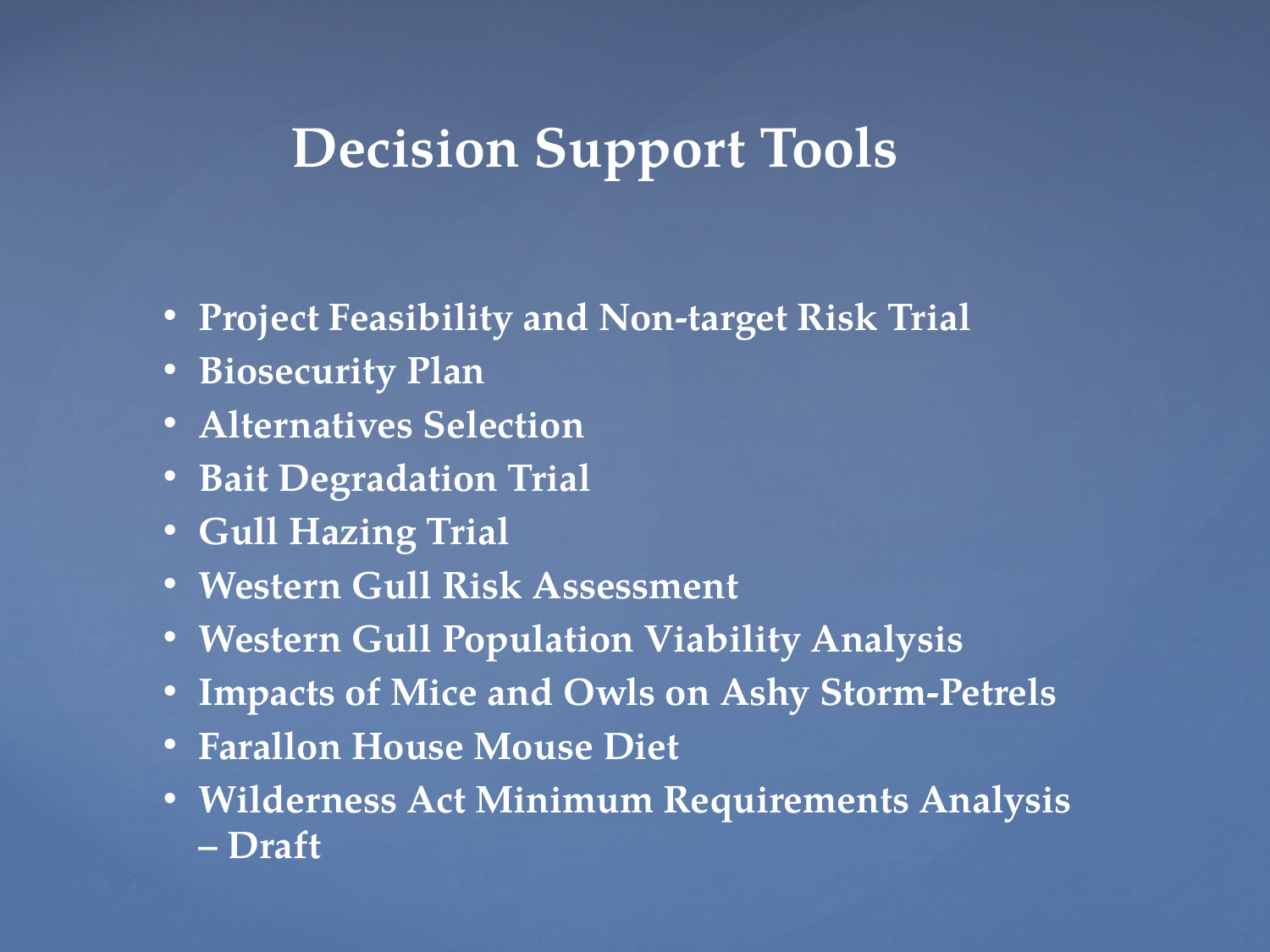

# Decision Support Tools
Project Feasibility and Non-target Risk Trial
Biosecurity Plan
Alternatives Selection
Bait Degradation Trial
Gull Hazing Trial
Western Gull Risk Assessment
Western Gull Population Viability Analysis
Impacts of Mice and Owls on Ashy Storm-Petrels
Farallon House Mouse Diet
Wilderness Act Minimum Requirements Analysis – Draft